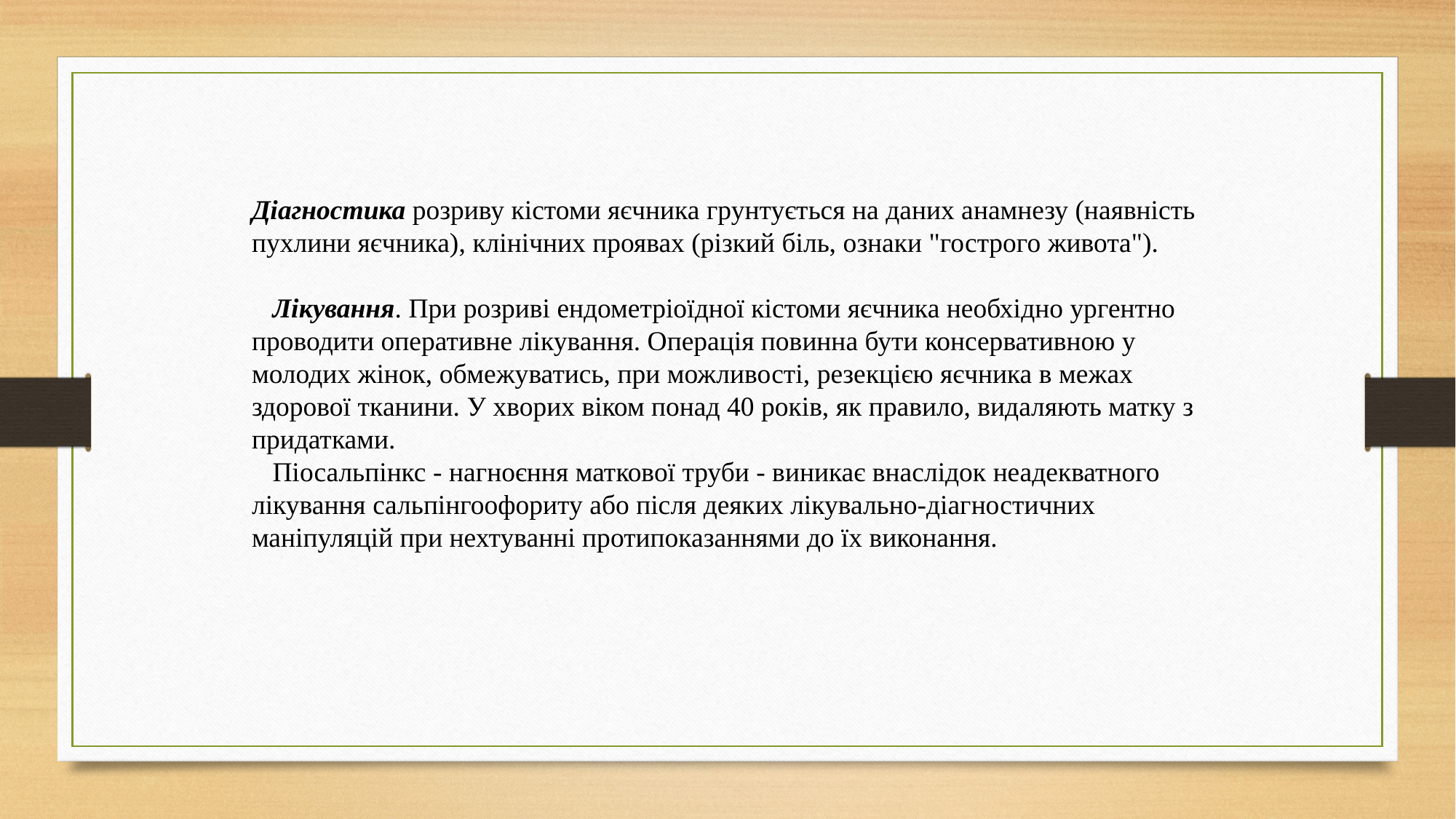

Діагностика розриву кістоми яєчника грунтується на даних анамнезу (наявність пухлини яєчника), клінічних проявах (різкий біль, ознаки "гострого живота").
   Лікування. При розриві ендометріоїдної кістоми яєчника необхідно ургентно проводити оперативне лікування. Операція повинна бути консервативною у молодих жінок, обмежуватись, при можливості, резекцією яєчника в межах здорової тканини. У хворих віком понад 40 років, як правило, видаляють матку з придатками.
   Піосальпінкс - нагноєння маткової труби - виникає внаслідок неадекватного лікування сальпінгоофориту або після деяких лікувально-діагностичних маніпуляцій при нехтуванні протипоказаннями до їх виконання.